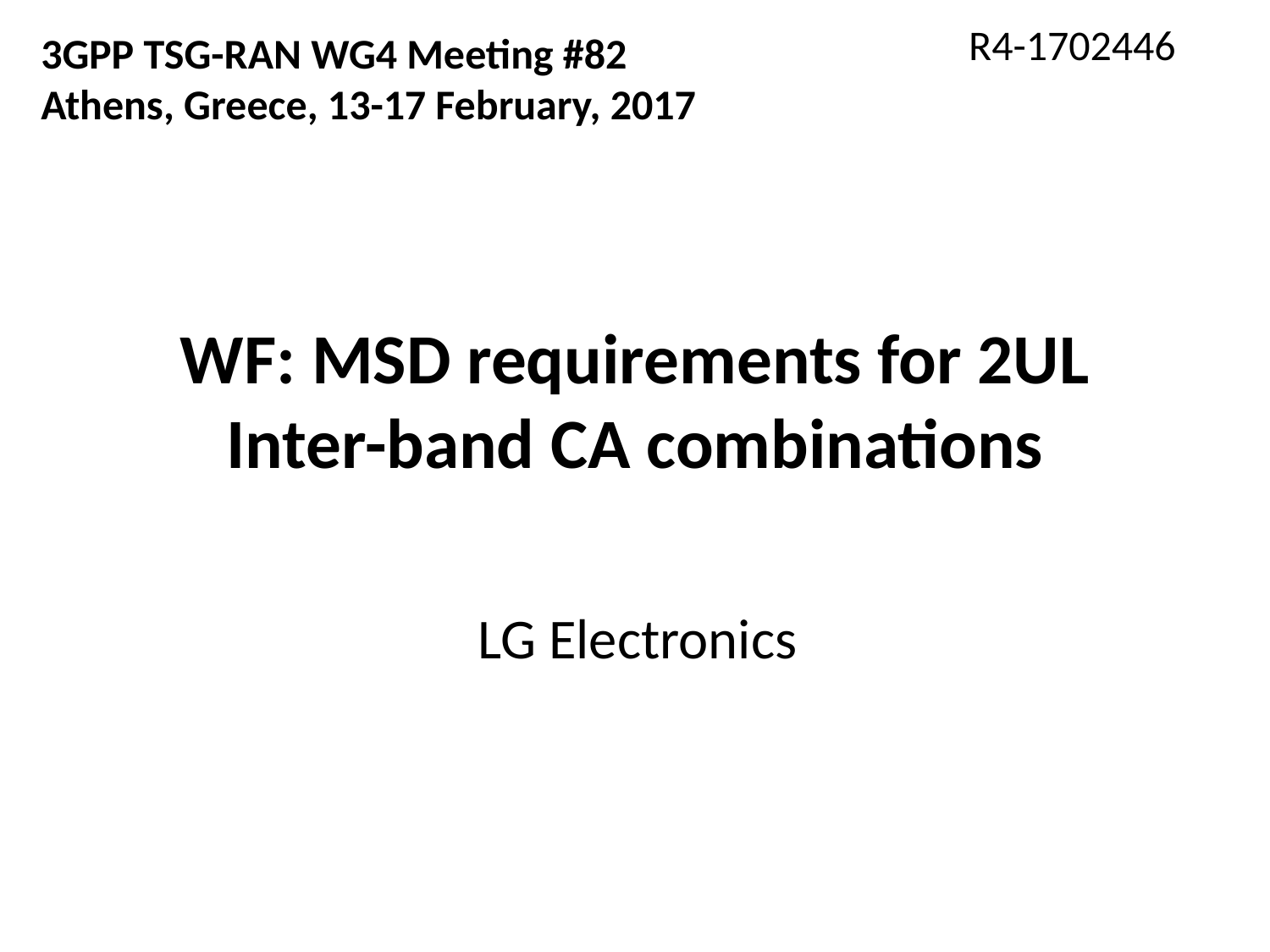

R4-1702446
3GPP TSG-RAN WG4 Meeting #82
Athens, Greece, 13-17 February, 2017
# WF: MSD requirements for 2UL Inter-band CA combinations
LG Electronics